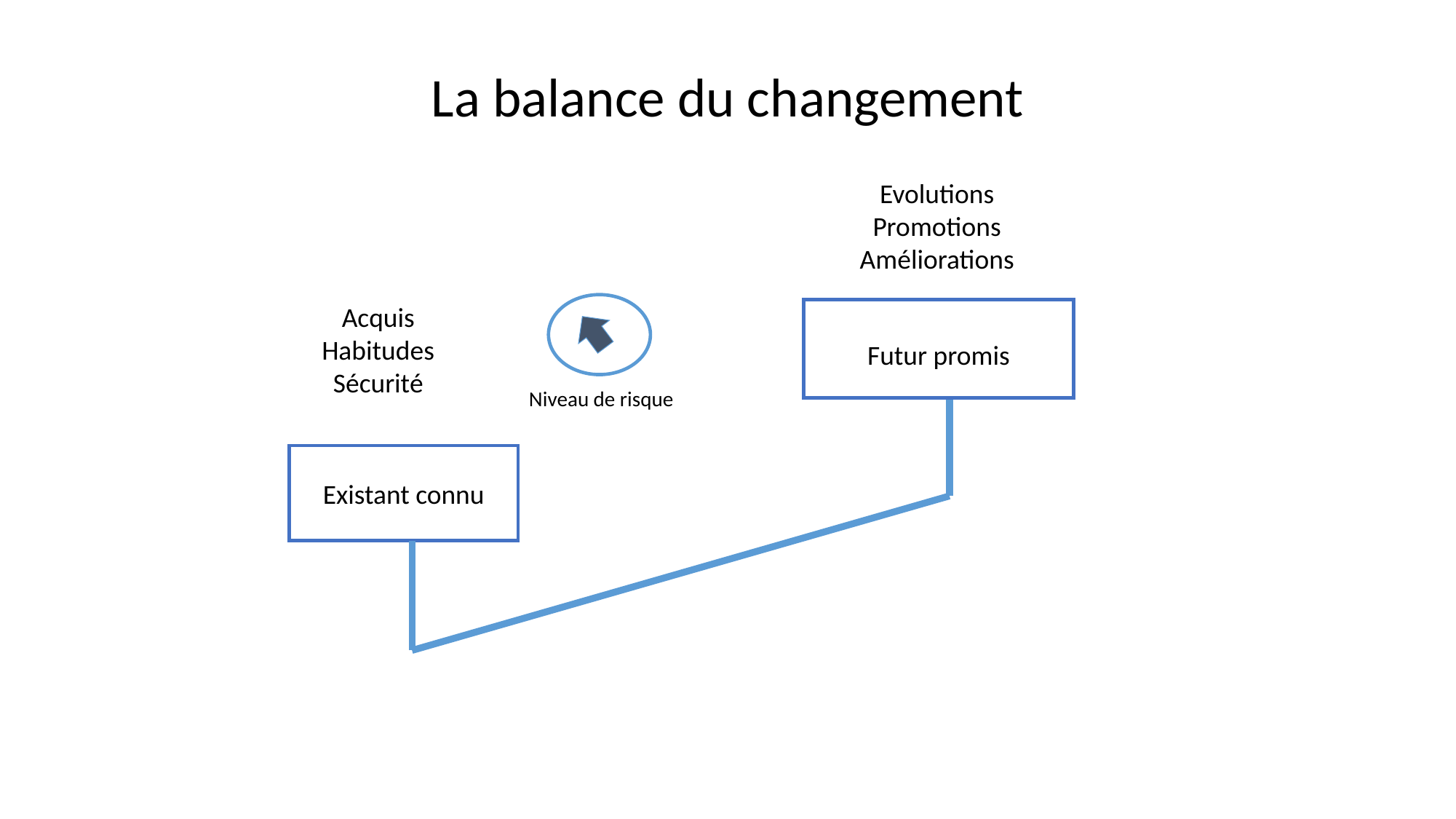

# La balance du changement
Evolutions
Promotions
Améliorations
Acquis
Habitudes
Sécurité

Futur promis

Niveau de risque
Existant connu